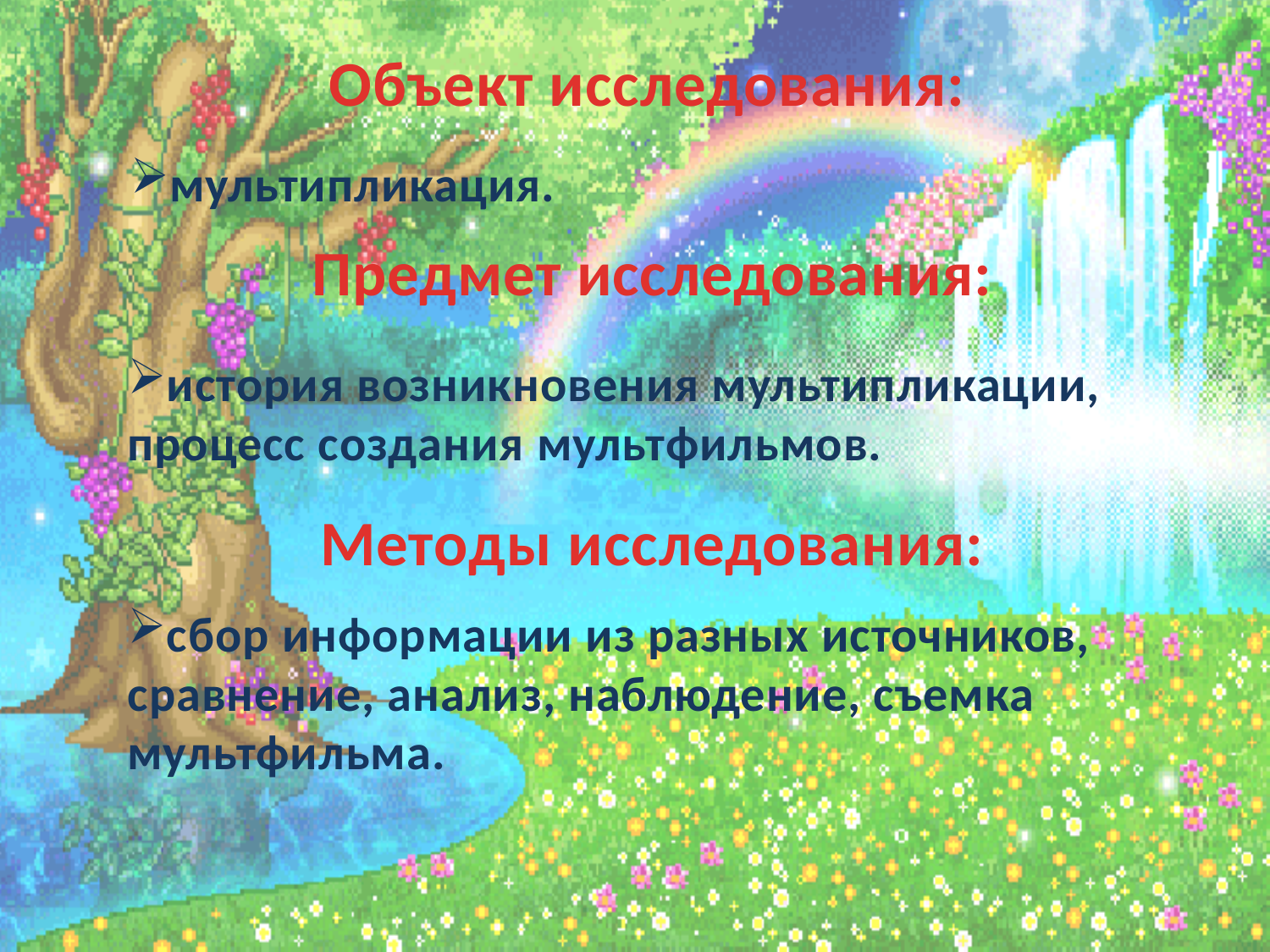

Объект исследования:
мультипликация.
Предмет исследования:
история возникновения мультипликации, процесс создания мультфильмов.
Методы исследования:
сбор информации из разных источников, сравнение, анализ, наблюдение, съемка мультфильма.